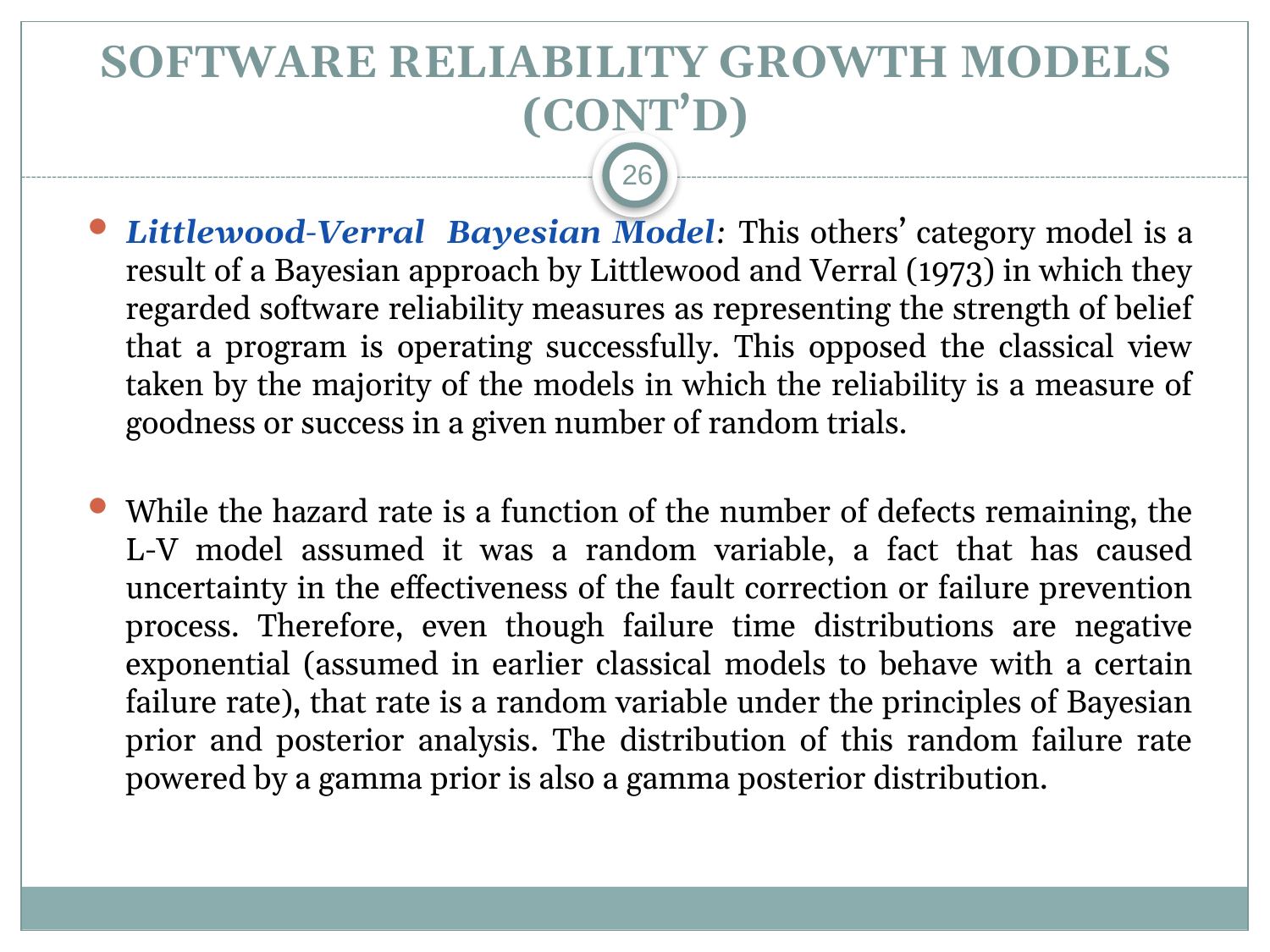

# Software Reliability Growth Models (CONT’D)
26

Littlewood-Verral  Bayesian Model: This others’ category model is a result of a Bayesian approach by Littlewood and Verral (1973) in which they regarded software reliability measures as representing the strength of belief that a program is operating successfully. This opposed the classical view taken by the majority of the models in which the reliability is a measure of goodness or success in a given number of random trials.

While the hazard rate is a function of the number of defects remaining, the L-V model assumed it was a random variable, a fact that has caused uncertainty in the effectiveness of the fault correction or failure prevention process. Therefore, even though failure time distributions are negative exponential (assumed in earlier classical models to behave with a certain failure rate), that rate is a random variable under the principles of Bayesian prior and posterior analysis. The distribution of this random failure rate powered by a gamma prior is also a gamma posterior distribution.